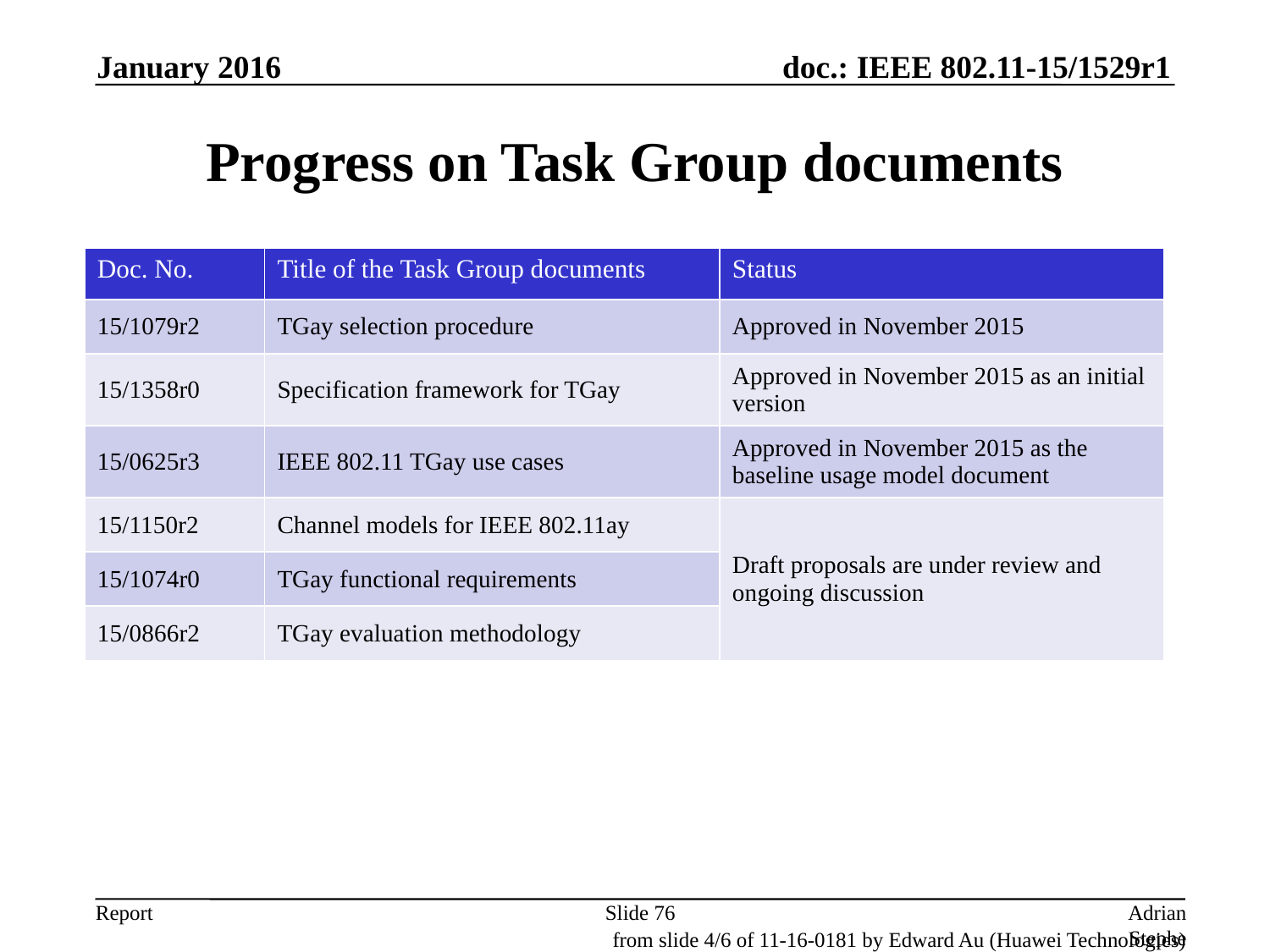

January 2016
Progress on Task Group documents
| Doc. No. | Title of the Task Group documents | Status |
| --- | --- | --- |
| 15/1079r2 | TGay selection procedure | Approved in November 2015 |
| 15/1358r0 | Specification framework for TGay | Approved in November 2015 as an initial version |
| 15/0625r3 | IEEE 802.11 TGay use cases | Approved in November 2015 as the baseline usage model document |
| 15/1150r2 | Channel models for IEEE 802.11ay | Draft proposals are under review and ongoing discussion |
| 15/1074r0 | TGay functional requirements |  |
| 15/0866r2 | TGay evaluation methodology |  |
Slide 76
Adrian Stephens, Intel Corporation
from slide 4/6 of 11-16-0181 by Edward Au (Huawei Technologies)